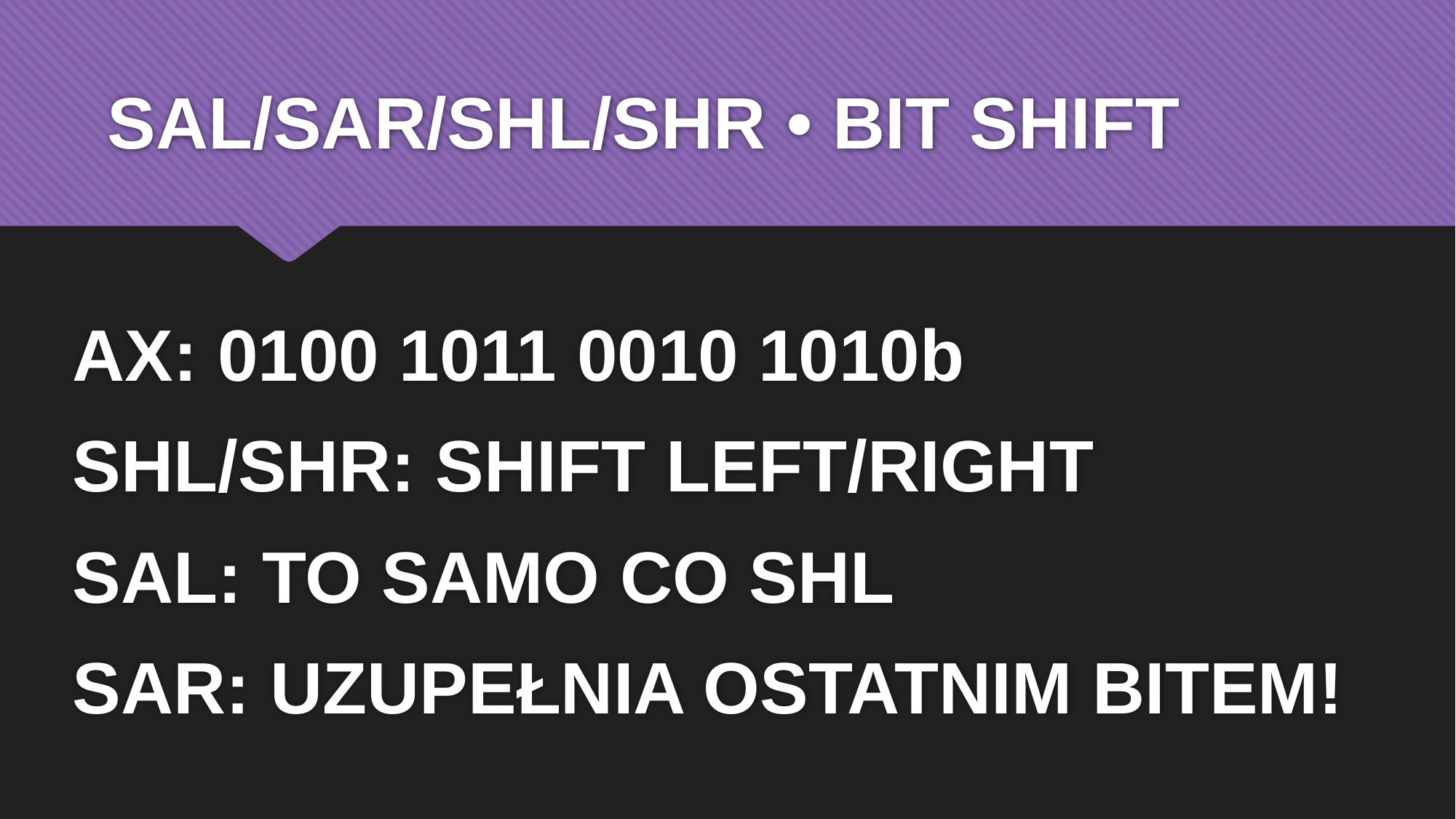

# SAL/SAR/SHL/SHR • BIT SHIFT
AX: 0100 1011 0010 1010b
SHL/SHR: SHIFT LEFT/RIGHT
SAL: TO SAMO CO SHL
SAR: UZUPEŁNIA OSTATNIM BITEM!